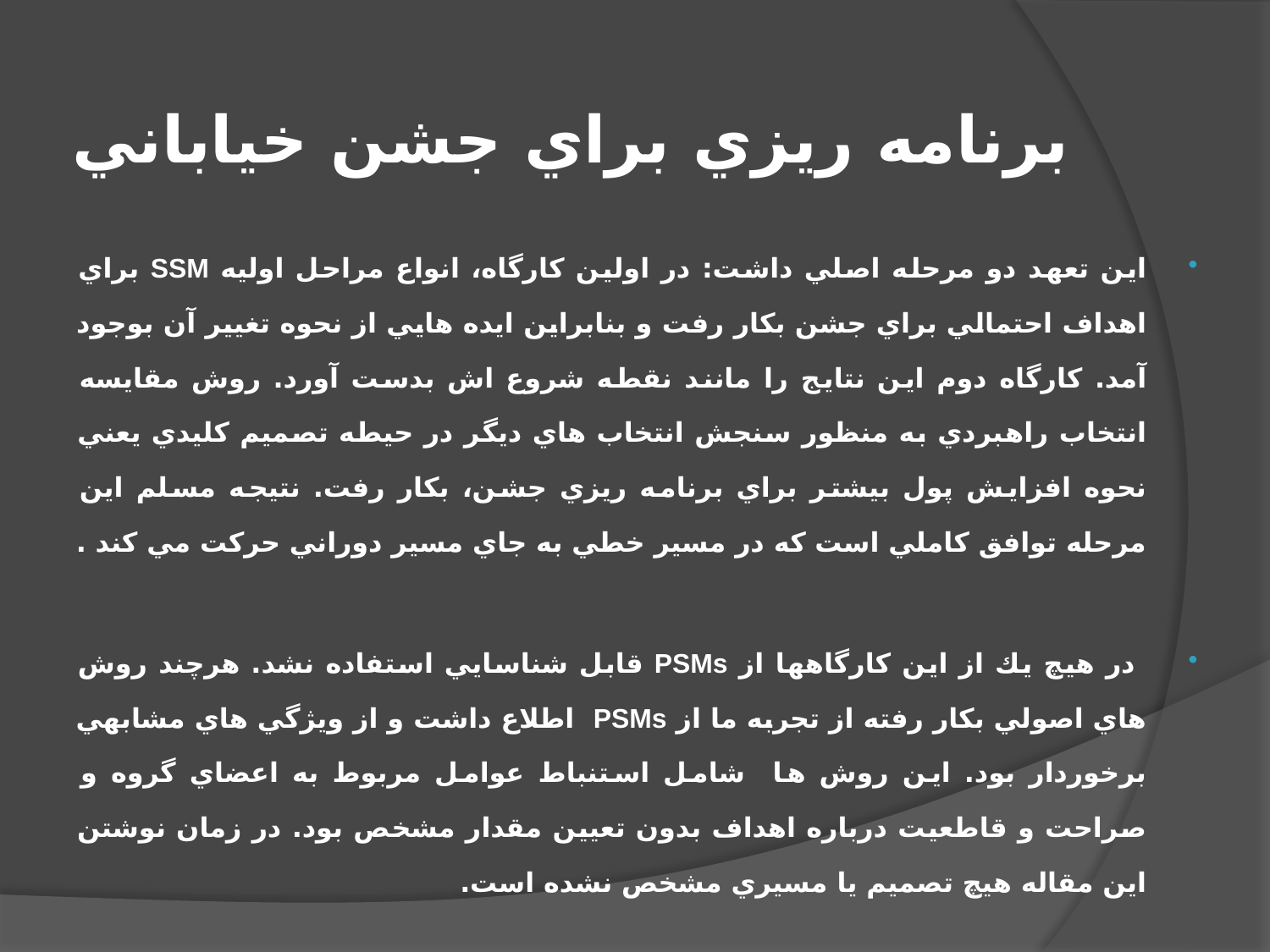

# برنامه ريزي براي جشن خياباني
اين تعهد دو مرحله اصلي داشت: در اولين كارگاه، انواع مراحل اوليه SSM براي اهداف احتمالي براي جشن بكار رفت و بنابراين ايده هايي از نحوه تغيير آن بوجود آمد. كارگاه دوم اين نتايج را مانند نقطه شروع اش بدست آورد. روش مقايسه انتخاب راهبردي به منظور سنجش انتخاب هاي ديگر در حيطه تصميم كليدي يعني نحوه افزايش پول بيشتر براي برنامه ريزي جشن، بكار رفت. نتيجه مسلم اين مرحله توافق كاملي است كه در مسير خطي به جاي مسير دوراني حركت مي كند .

 در هيچ يك از اين كارگاهها از PSMs قابل شناسايي استفاده نشد. هرچند روش هاي اصولي بكار رفته از تجربه ما از PSMs  اطلاع داشت و از ويژگي هاي مشابهي برخوردار بود. اين روش ها  شامل استنباط عوامل مربوط به اعضاي گروه و صراحت و قاطعيت درباره اهداف بدون تعيين مقدار مشخص بود. در زمان نوشتن اين مقاله هيچ تصميم يا مسيري مشخص نشده است.